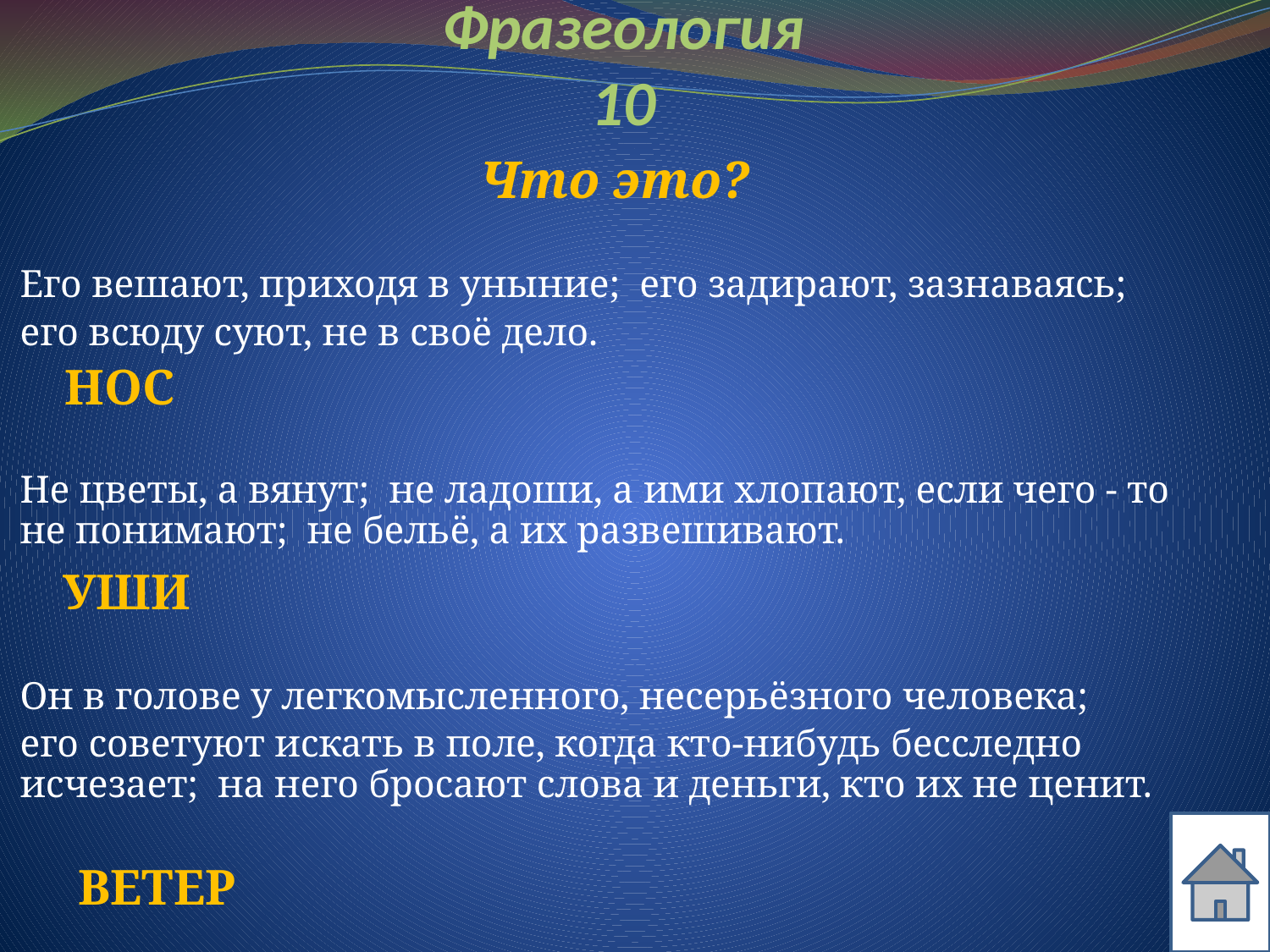

# Фразеология 10
Что это?

Его вешают, приходя в уныние;  его задирают, зазнаваясь;
его всюду суют, не в своё дело.
    НОС

Не цветы, а вянут;  не ладоши, а ими хлопают, если чего - то не понимают;  не бельё, а их развешивают.
   УШИ

Он в голове у легкомысленного, несерьёзного человека;
его советуют искать в поле, когда кто-нибудь бесследно исчезает;  на него бросают слова и деньги, кто их не ценит.

      ВЕТЕР